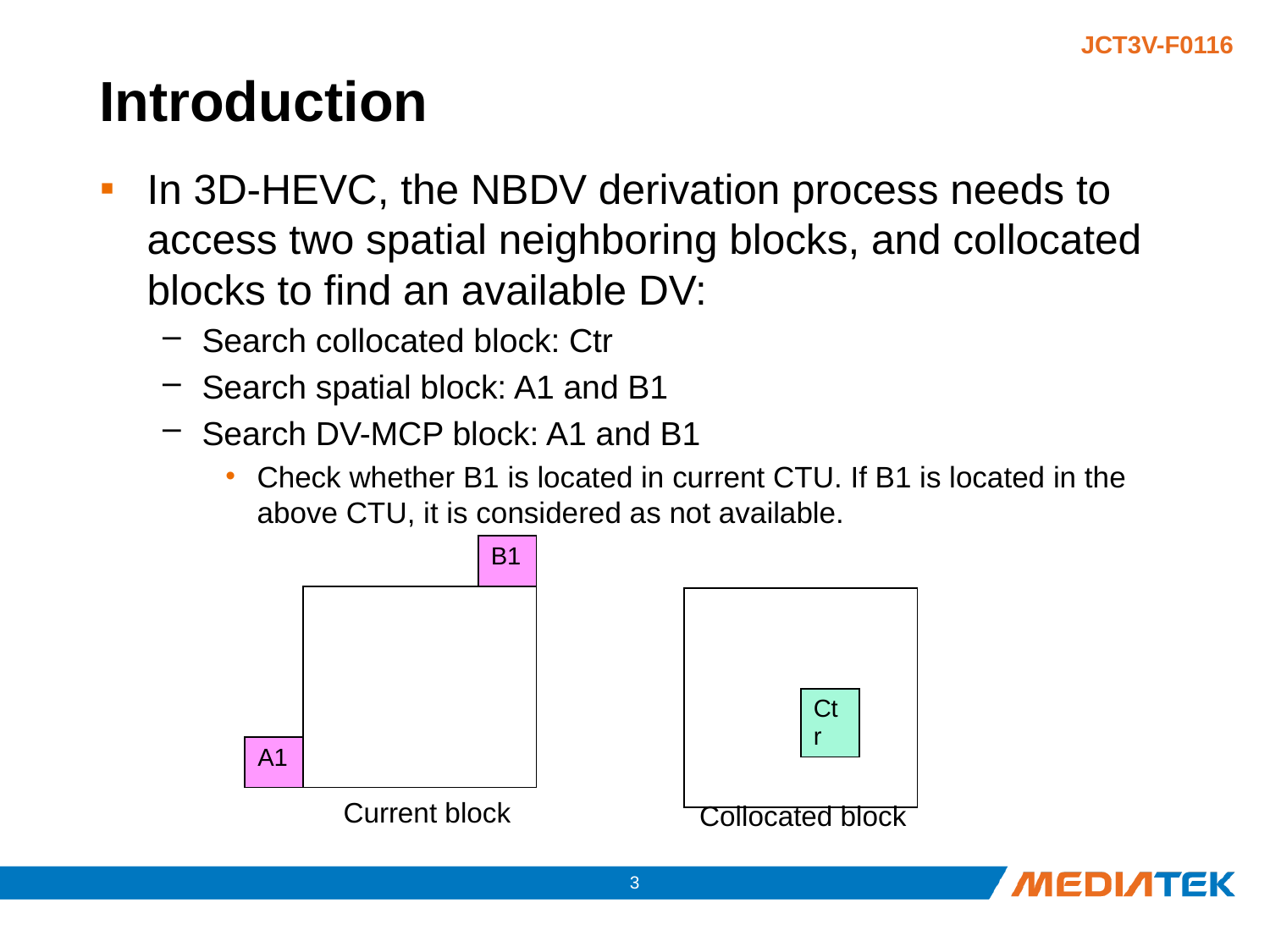

# Introduction
In 3D-HEVC, the NBDV derivation process needs to access two spatial neighboring blocks, and collocated blocks to find an available DV:
Search collocated block: Ctr
Search spatial block: A1 and B1
Search DV-MCP block: A1 and B1
Check whether B1 is located in current CTU. If B1 is located in the  above CTU, it is considered as not available.

|  |  |  |  | B1 |
| --- | --- | --- | --- | --- |
|  |  |  |  |  |
|  |  |  |  |  |
|  |  |  |  |  |
| A1 |  |  |  |  |
|  |  |  |  |  |
| --- | --- | --- | --- | --- |
|  |  |  |  |  |
|  |  | Ctr |  |  |
|  |  |  |  |  |
|  |  |  |  |  |
Current block
Collocated block
3